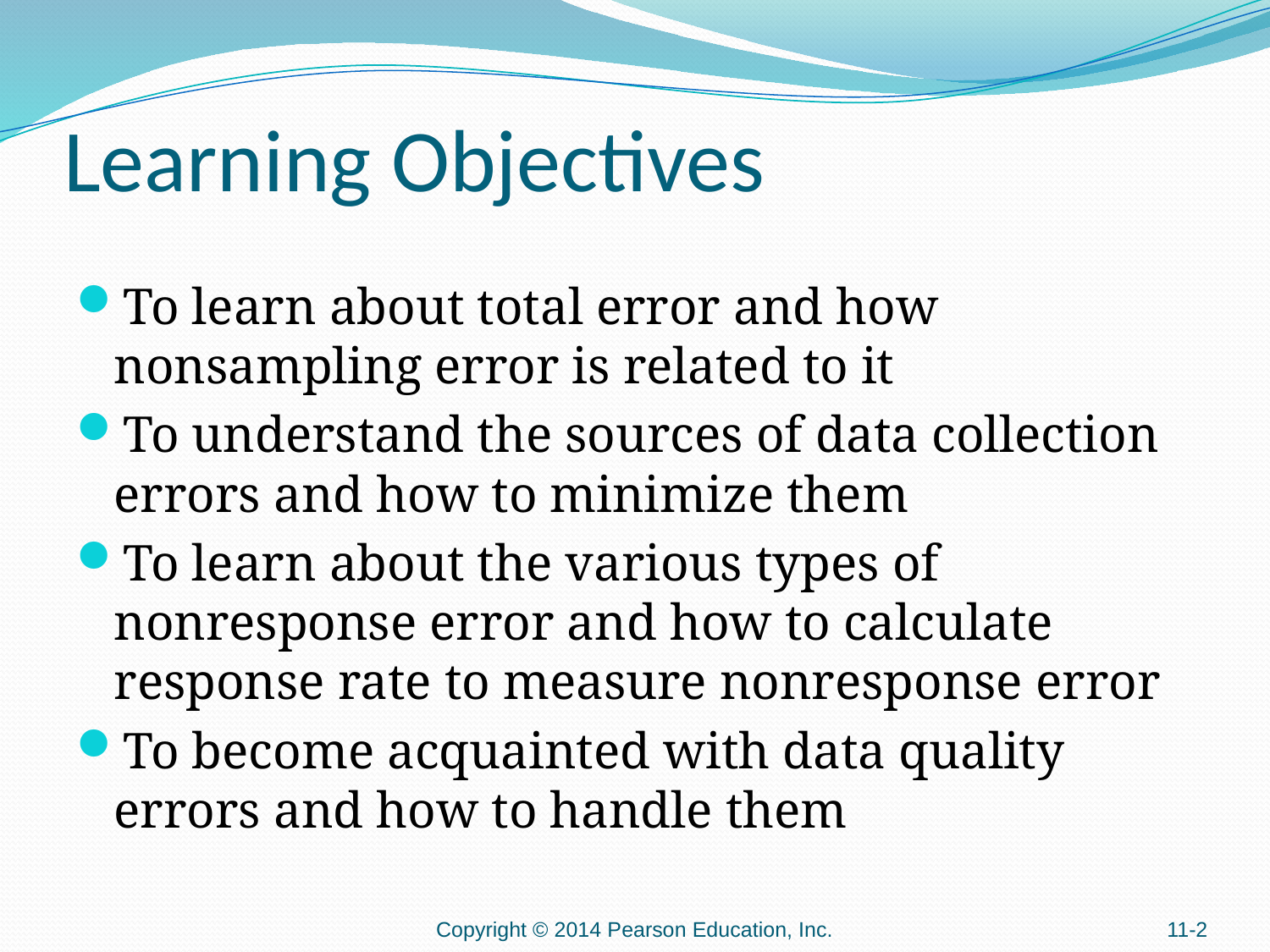

# Learning Objectives
To learn about total error and how nonsampling error is related to it
To understand the sources of data collection errors and how to minimize them
To learn about the various types of nonresponse error and how to calculate response rate to measure nonresponse error
To become acquainted with data quality errors and how to handle them